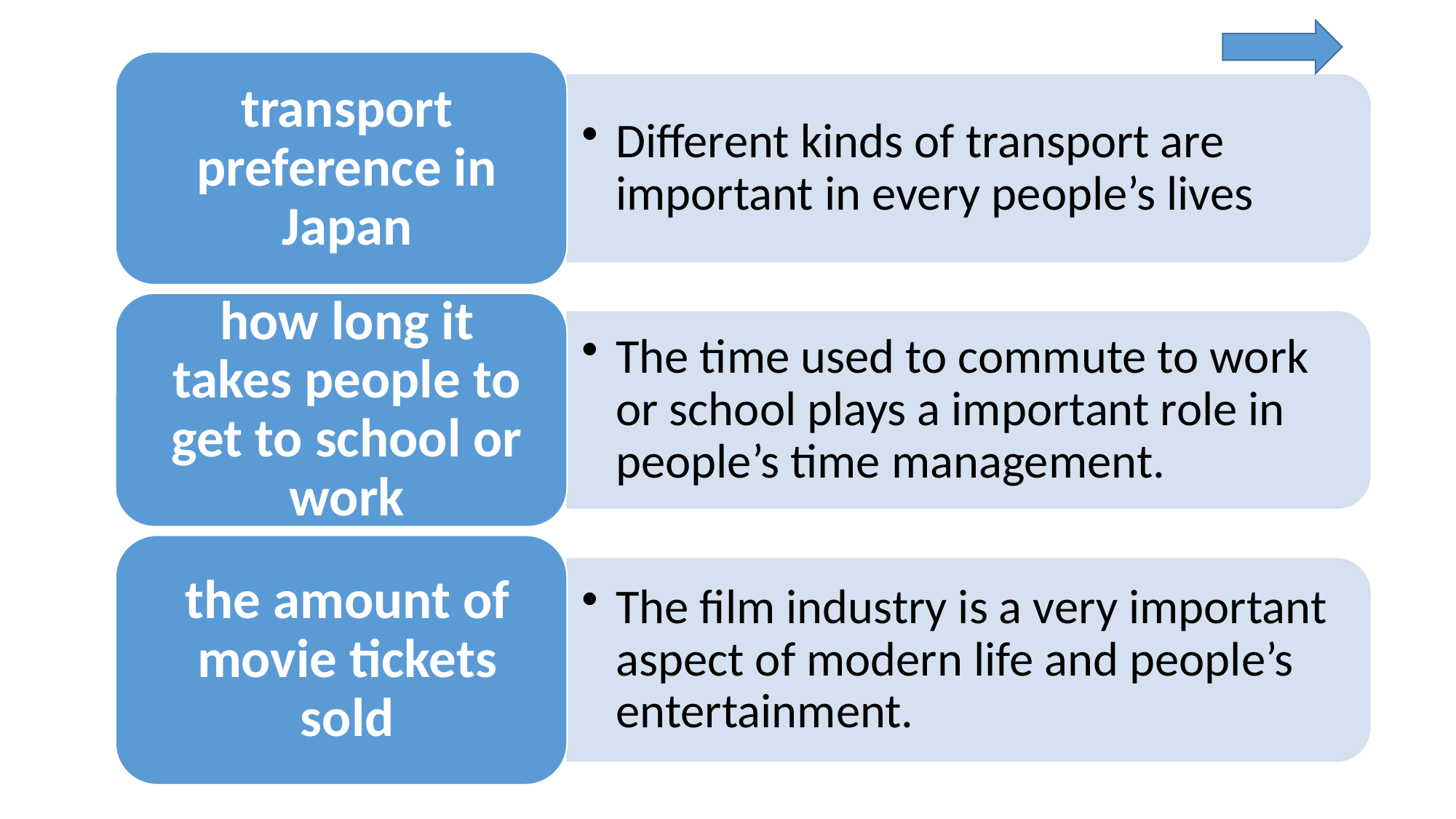

#
Different kinds of transport are important in every people’s lives
transport preference in Japan
The time used to commute to work or school plays a important role in people’s time management.
how long it takes people to get to school or work
The film industry is a very important aspect of modern life and people’s entertainment.
the amount of movie tickets sold